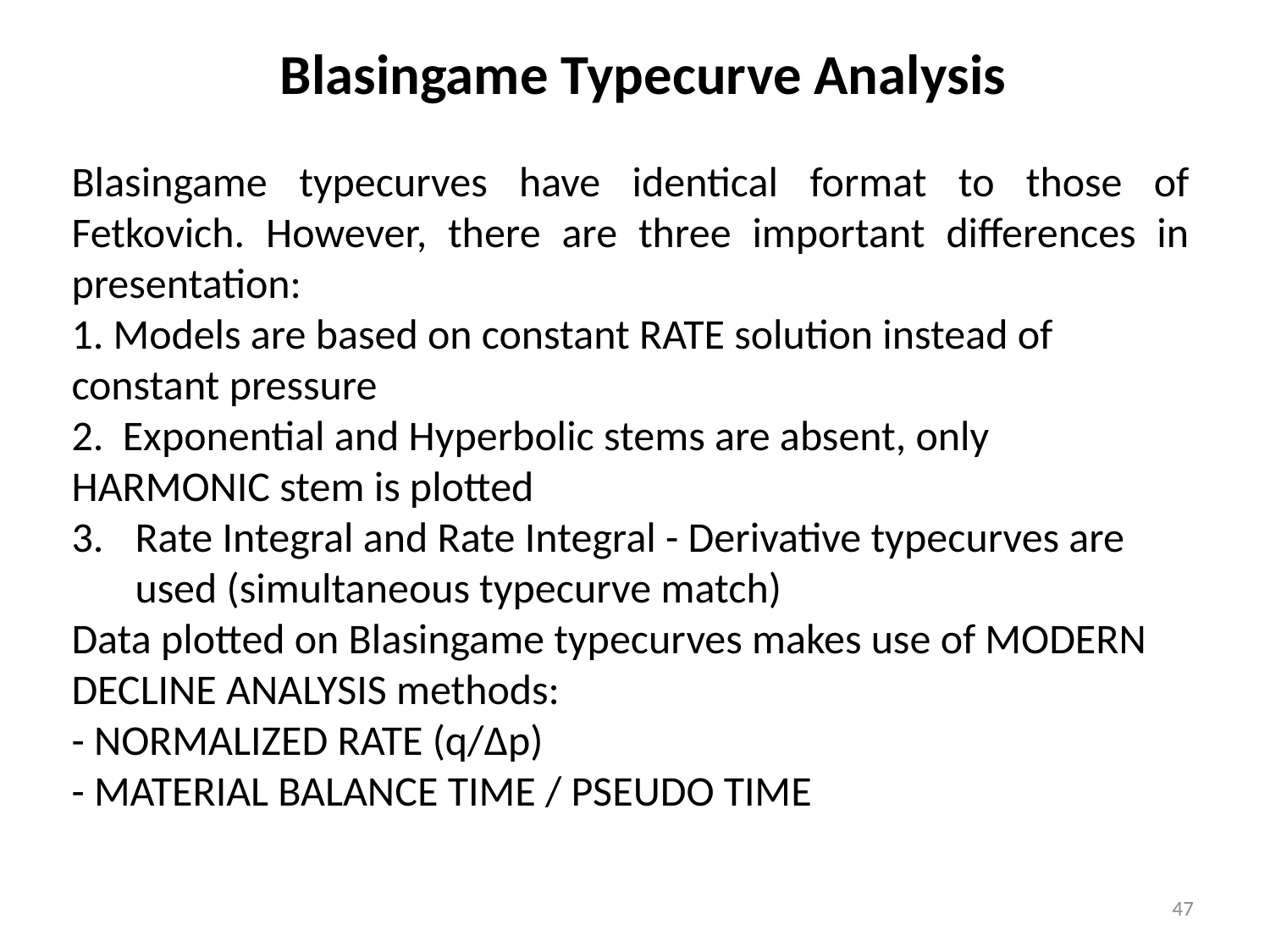

Blasingame Typecurve Analysis
Blasingame typecurves have identical format to those of Fetkovich. However, there are three important differences in presentation:
1. Models are based on constant RATE solution instead of
constant pressure
2.  Exponential and Hyperbolic stems are absent, only HARMONIC stem is plotted
Rate Integral and Rate Integral - Derivative typecurves are used (simultaneous typecurve match)
Data plotted on Blasingame typecurves makes use of MODERN DECLINE ANALYSIS methods:
- NORMALIZED RATE (q/Δp)
- MATERIAL BALANCE TIME / PSEUDO TIME
47